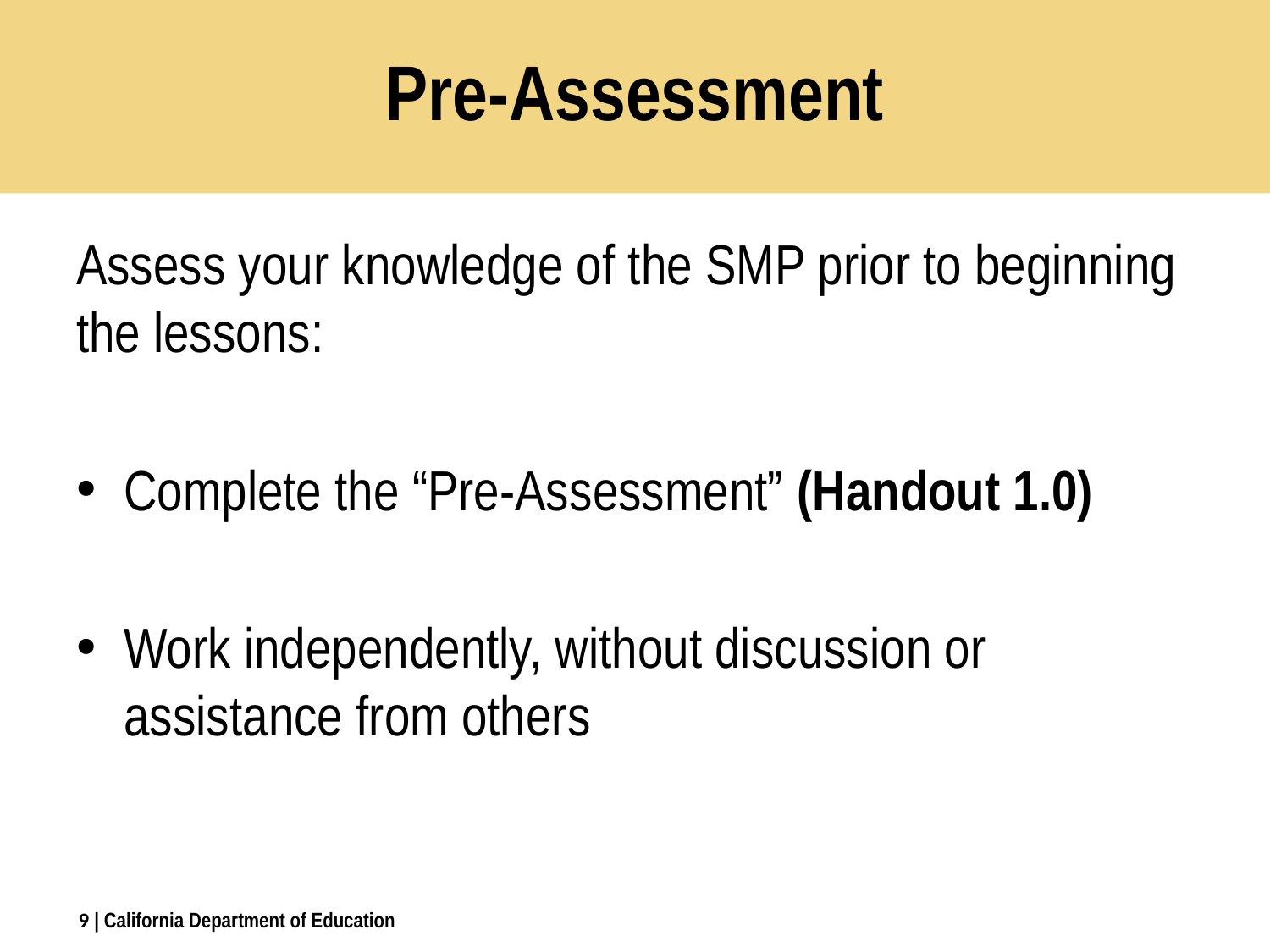

# Pre-Assessment
Assess your knowledge of the SMP prior to beginning the lessons:

Complete the “Pre-Assessment” (Handout 1.0)

Work independently, without discussion or assistance from others
9
| California Department of Education